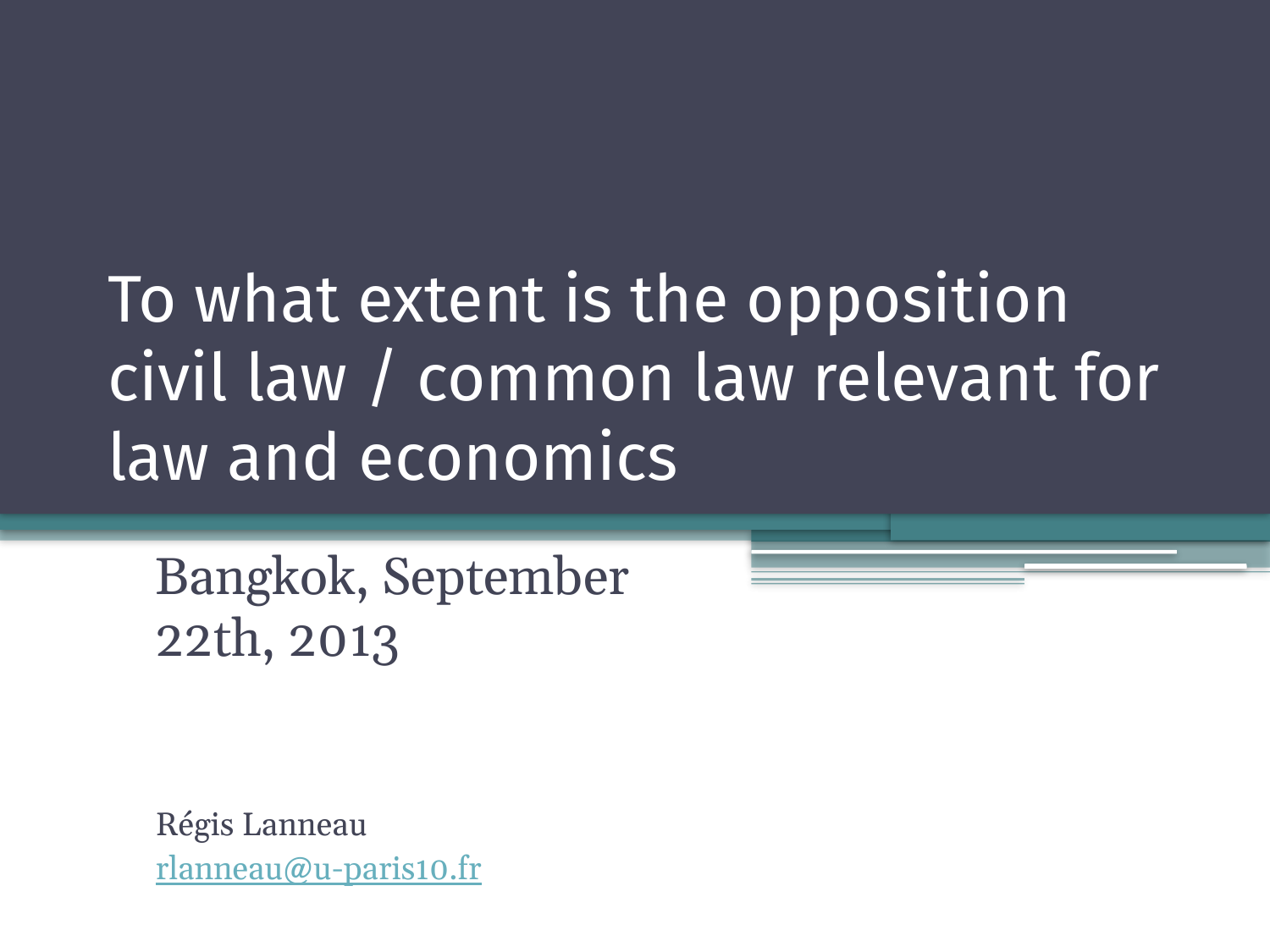

# To what extent is the opposition civil law / common law relevant for law and economics
Bangkok, September 22th, 2013

Régis Lanneau
rlanneau@u-paris10.fr